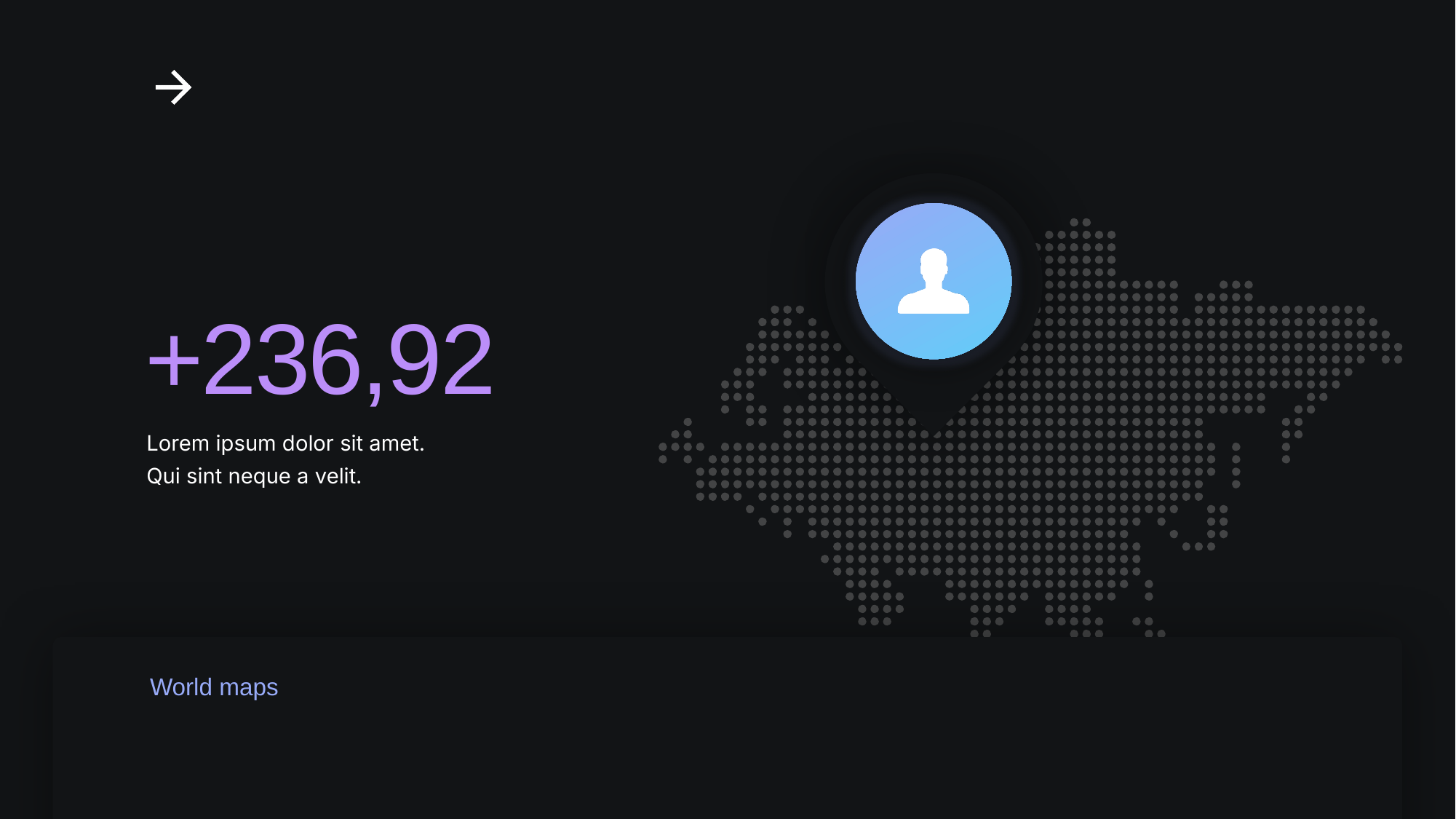

+236,92
Lorem ipsum dolor sit amet. Qui sint neque a velit.

World maps